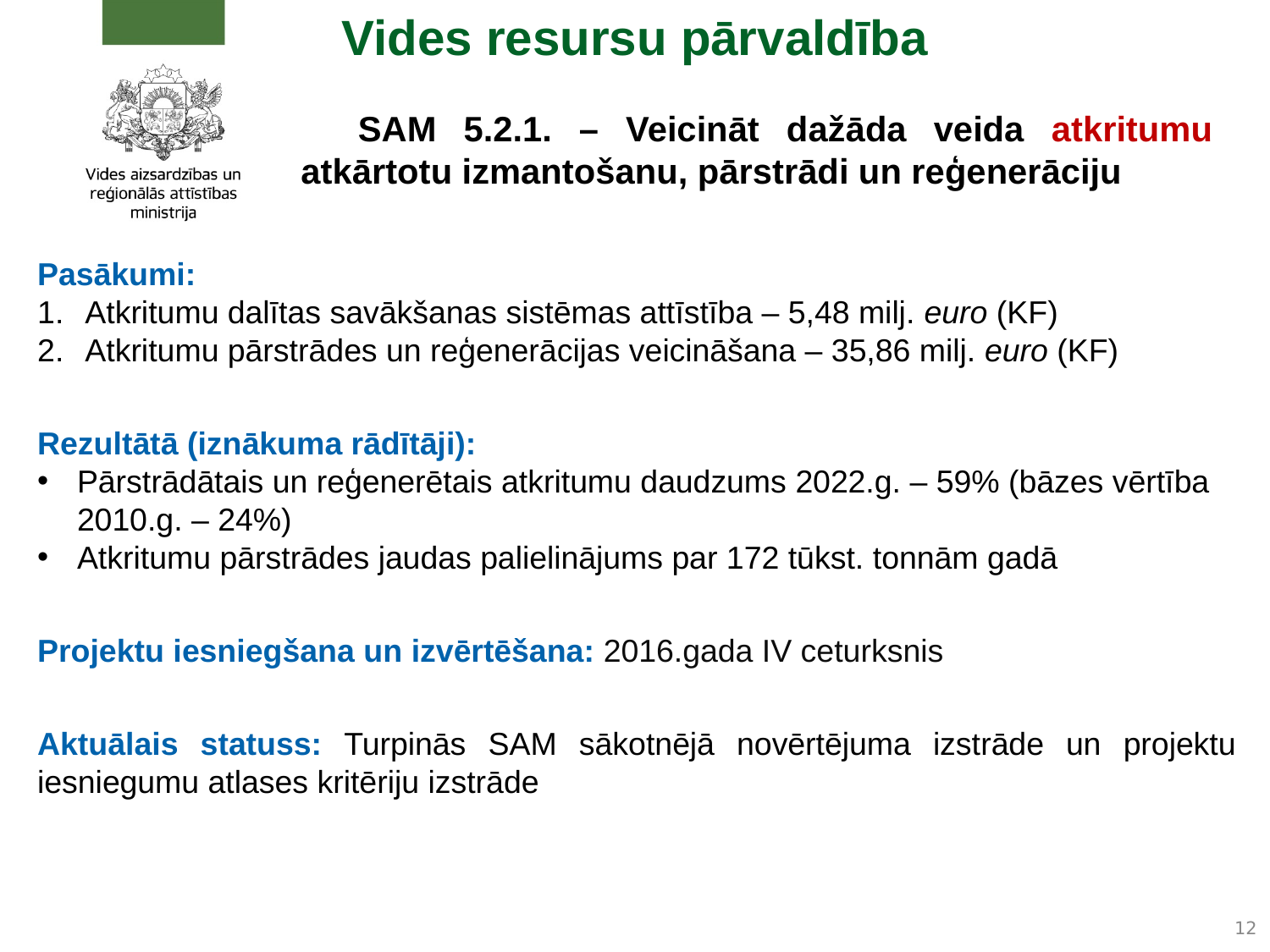

Vides resursu pārvaldība
   SAM 5.2.1. – Veicināt dažāda veida atkritumu atkārtotu izmantošanu, pārstrādi un reģenerāciju

Pasākumi:
Atkritumu dalītas savākšanas sistēmas attīstība – 5,48 milj. euro (KF)
Atkritumu pārstrādes un reģenerācijas veicināšana – 35,86 milj. euro (KF)

Rezultātā (iznākuma rādītāji):
Pārstrādātais un reģenerētais atkritumu daudzums 2022.g. – 59% (bāzes vērtība 2010.g. – 24%)
Atkritumu pārstrādes jaudas palielinājums par 172 tūkst. tonnām gadā

Projektu iesniegšana un izvērtēšana: 2016.gada IV ceturksnis

Aktuālais statuss: Turpinās SAM sākotnējā novērtējuma izstrāde un projektu iesniegumu atlases kritēriju izstrāde
12